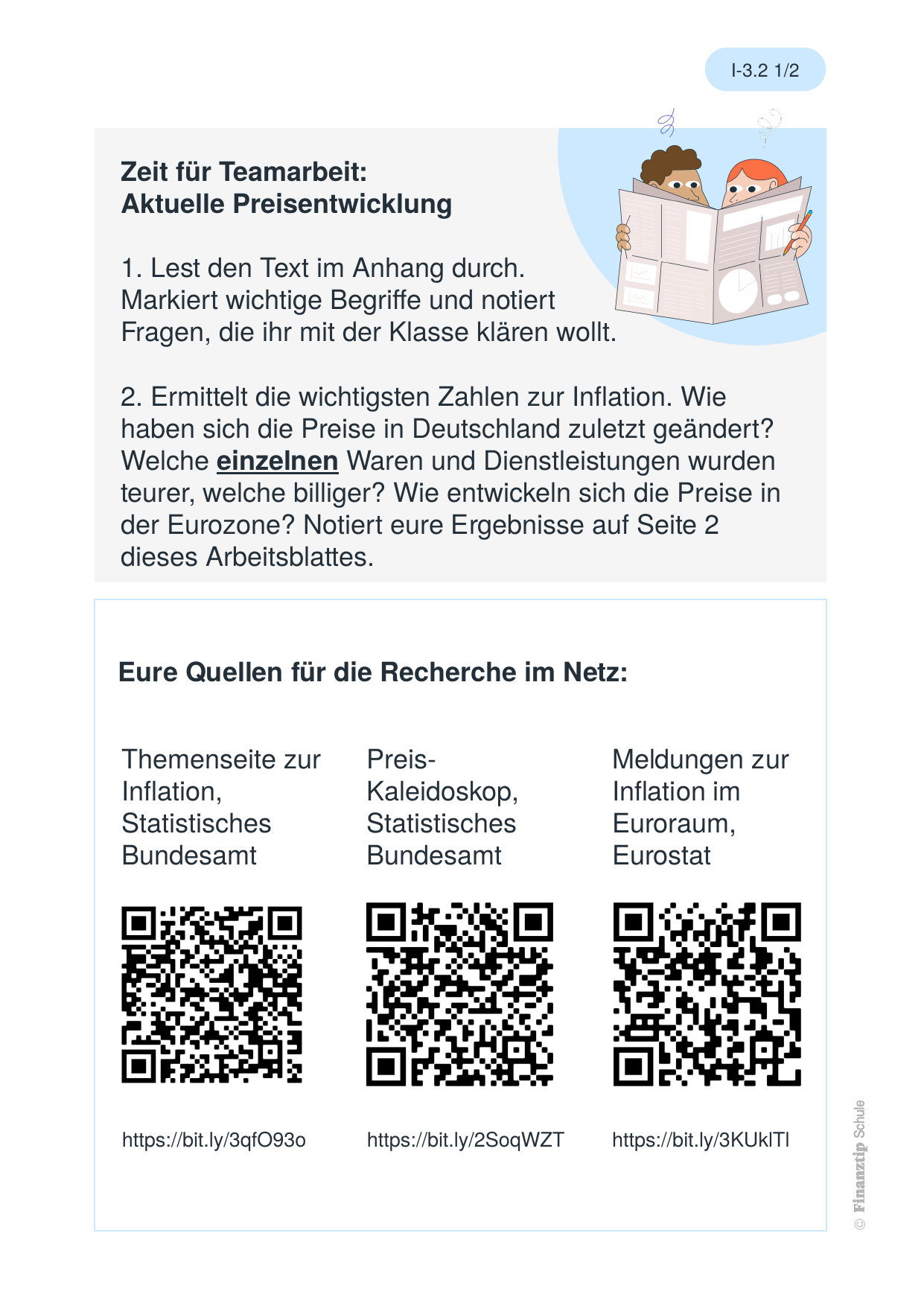

Themenseite zur Inflation, Statistisches Bundesamt

https://bit.ly/3qfO93o
Meldungen zur Inflation im Euroraum, Eurostat

https://bit.ly/3KUklTl
Preis- Kaleidoskop, Statistisches Bundesamt

https://bit.ly/2SoqWZT